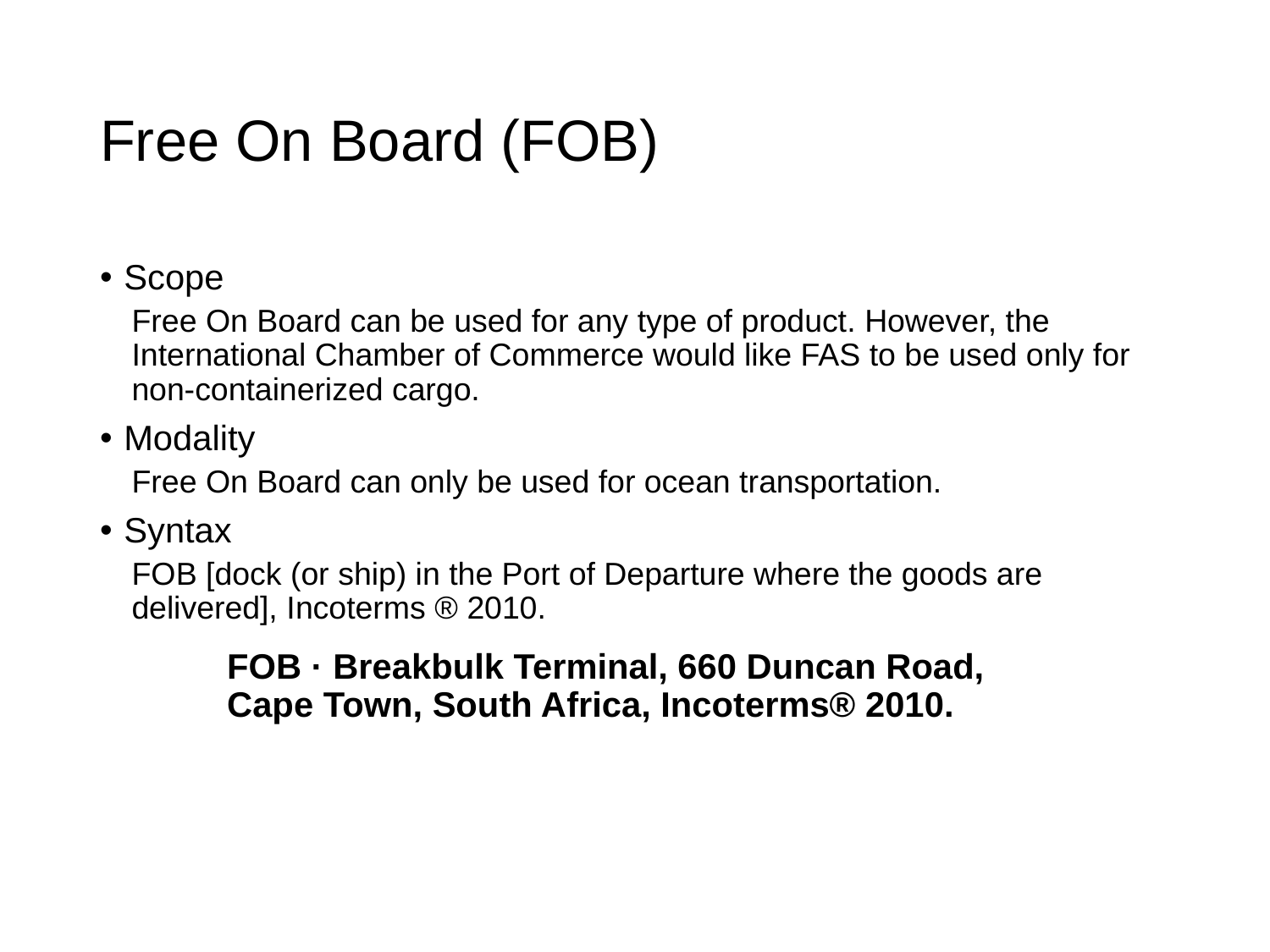

# Free On Board (FOB)
Scope
Free On Board can be used for any type of product. However, the International Chamber of Commerce would like FAS to be used only for non-containerized cargo.
Modality
Free On Board can only be used for ocean transportation.
Syntax
FOB [dock (or ship) in the Port of Departure where the goods are delivered], Incoterms ® 2010.
	FOB · Breakbulk Terminal, 660 Duncan Road,
	Cape Town, South Africa, Incoterms® 2010.